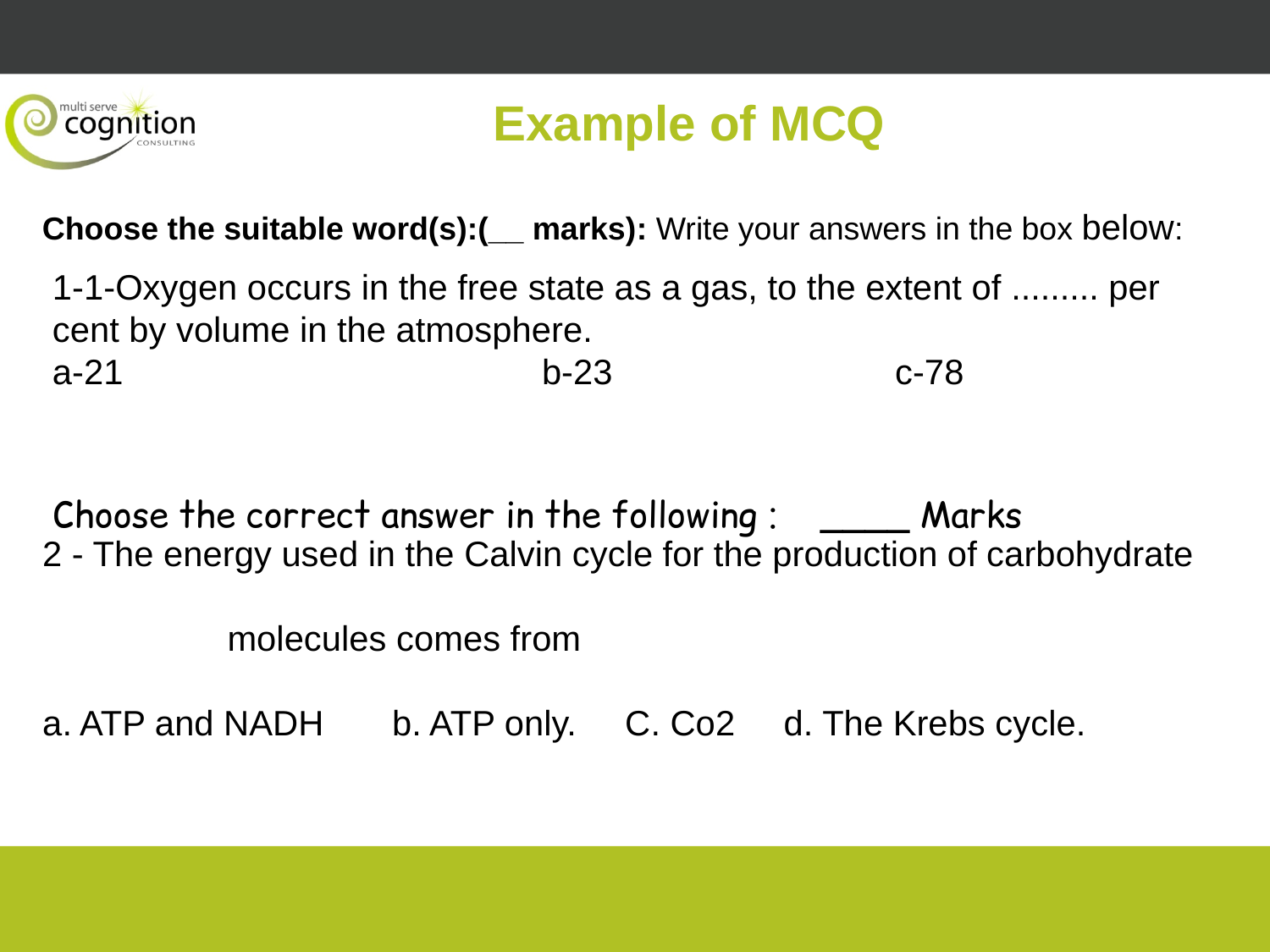

# Example of MCQ
Choose the suitable word(s):(__ marks): Write your answers in the box below:
1-1-Oxygen occurs in the free state as a gas, to the extent of ......... per cent by volume in the atmosphere.
a-21                                           b-23                             c-78

 Choose the correct answer in the following :    ____ Marks
2 - The energy used in the Calvin cycle for the production of carbohydrate
                   molecules comes from

a. ATP and NADH       b. ATP only.     C. Co2     d. The Krebs cycle.